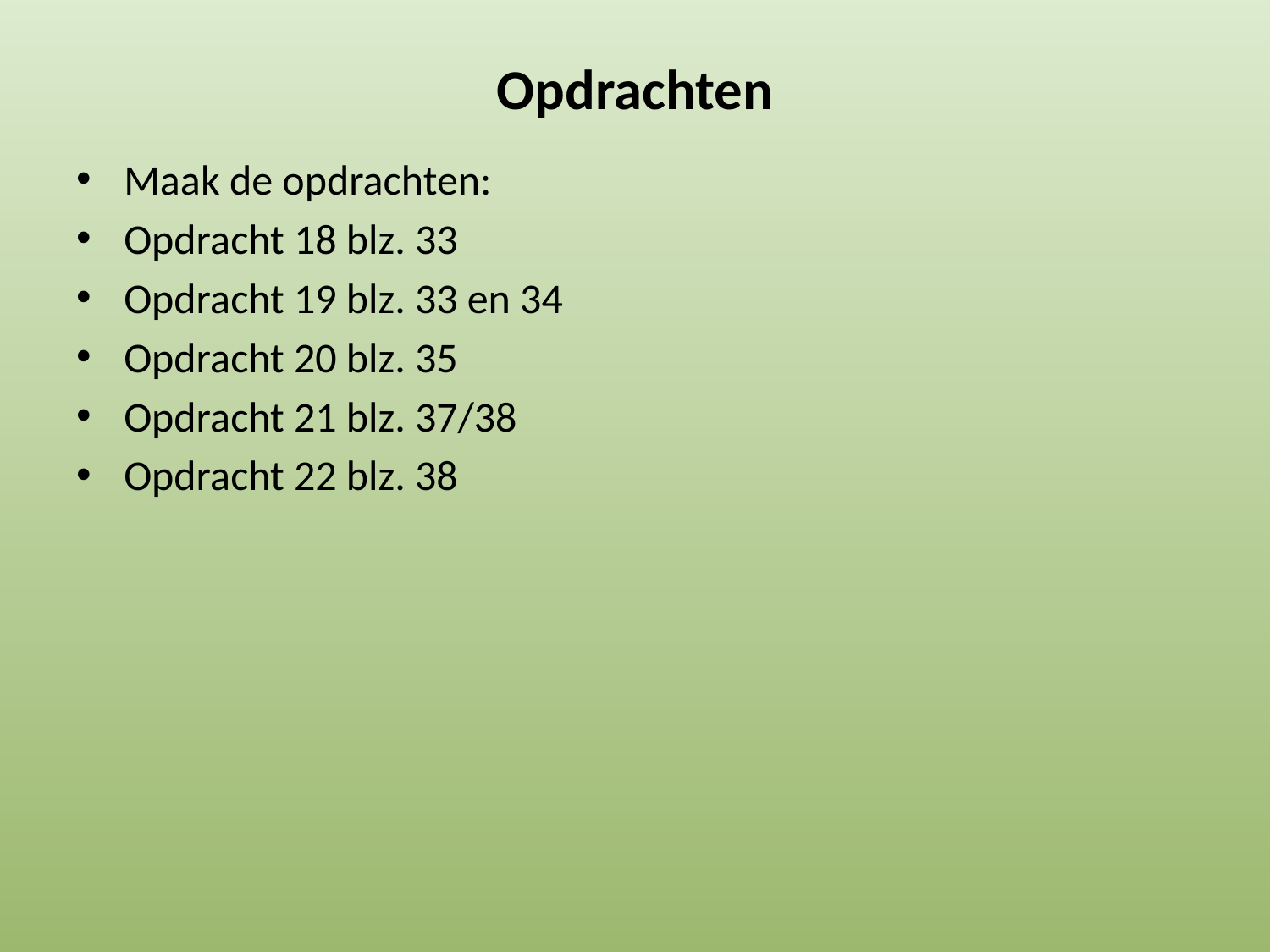

# Opdrachten
Maak de opdrachten:
Opdracht 18 blz. 33
Opdracht 19 blz. 33 en 34
Opdracht 20 blz. 35
Opdracht 21 blz. 37/38
Opdracht 22 blz. 38